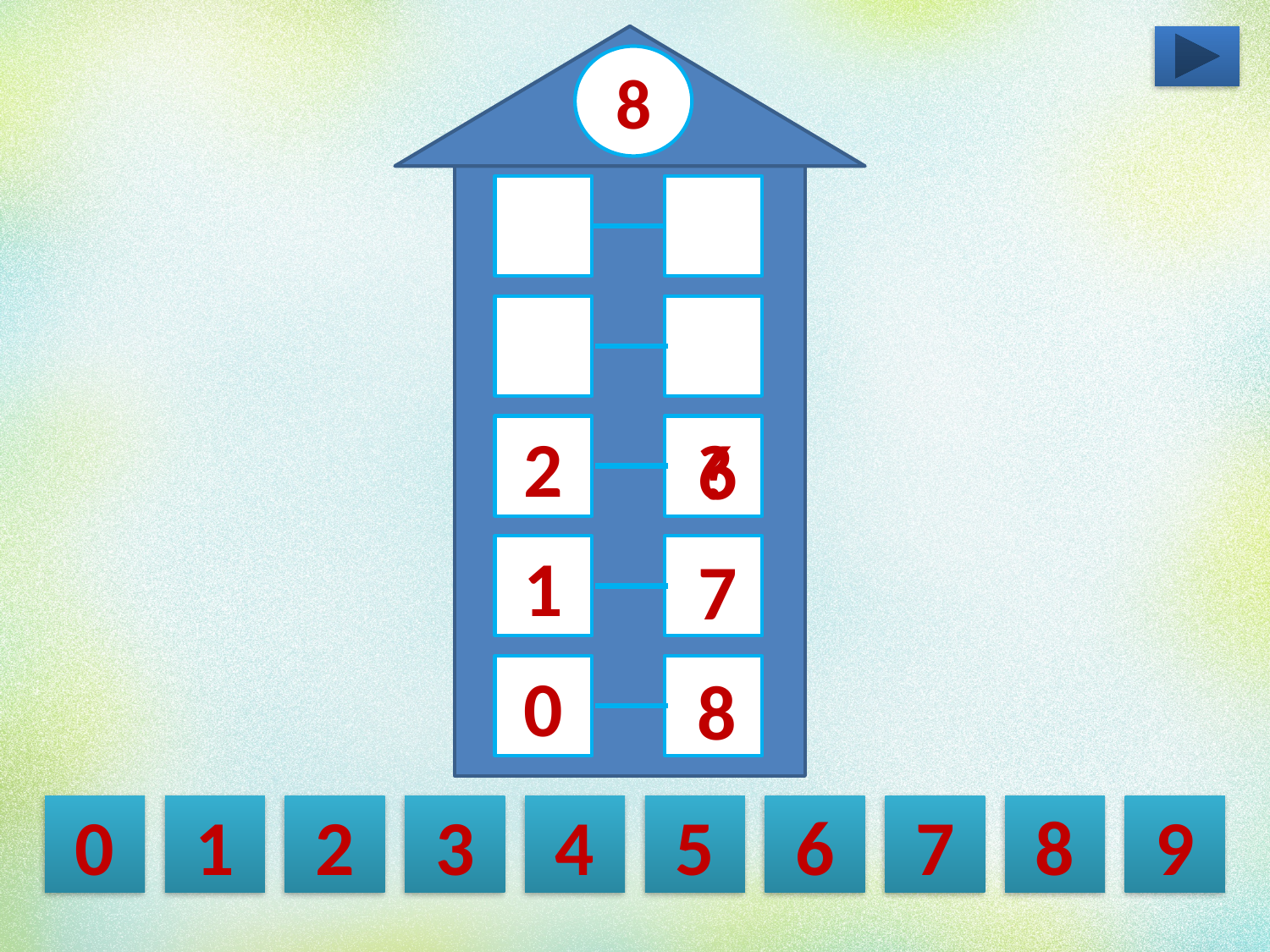

8

2

?
6
1

7
0

8
0
1
2
3
4
5
6
7
8
9